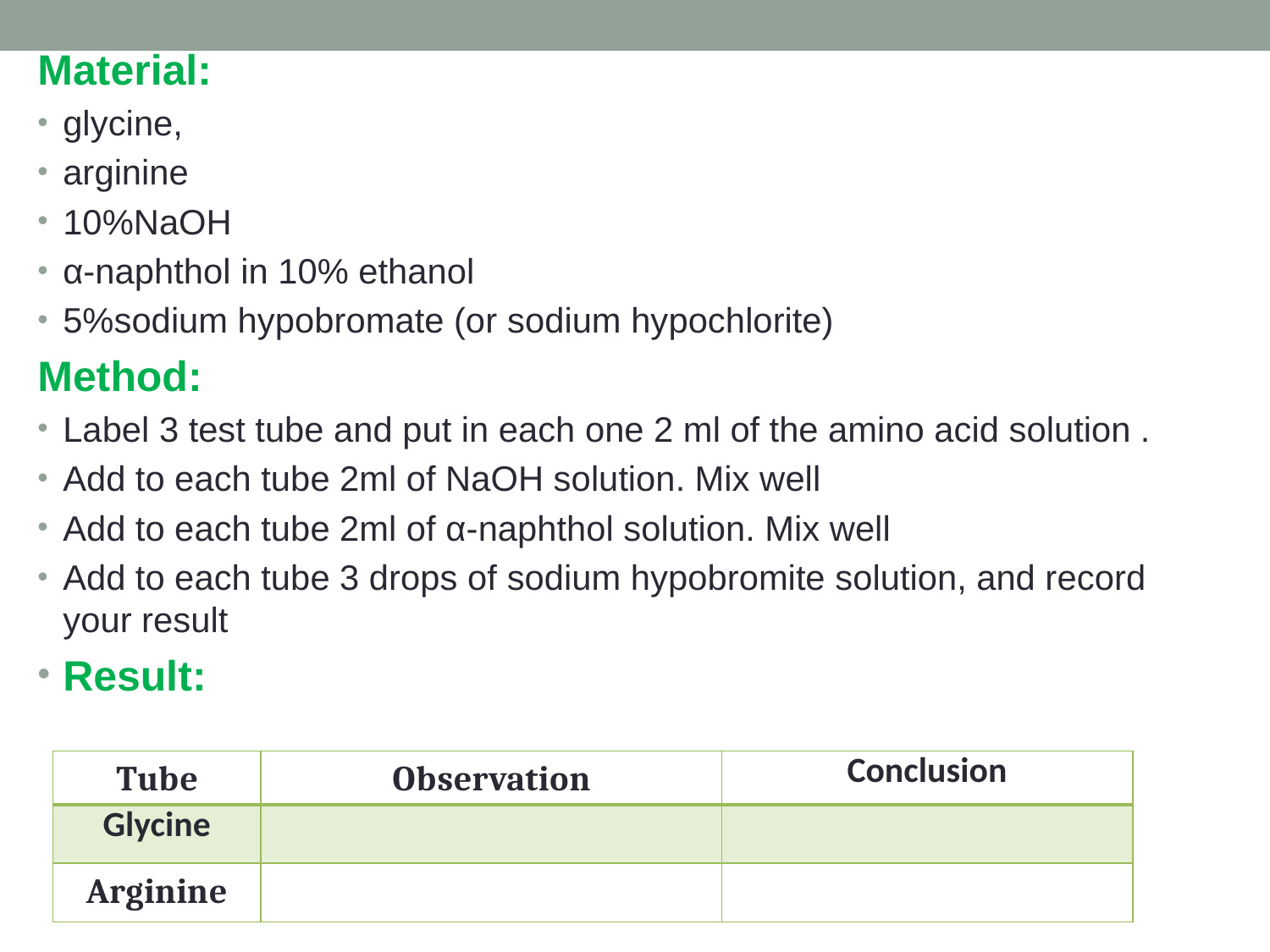

Material:
glycine,
arginine
10%NaOH
α-naphthol in 10% ethanol
5%sodium hypobromate (or sodium hypochlorite)
Method:
Label 3 test tube and put in each one 2 ml of the amino acid solution .
Add to each tube 2ml of NaOH solution. Mix well
Add to each tube 2ml of α-naphthol solution. Mix well
Add to each tube 3 drops of sodium hypobromite solution, and record your result
Result:
| Tube | Observation | Conclusion |
| --- | --- | --- |
| Glycine |  |  |
| Arginine |  |  |